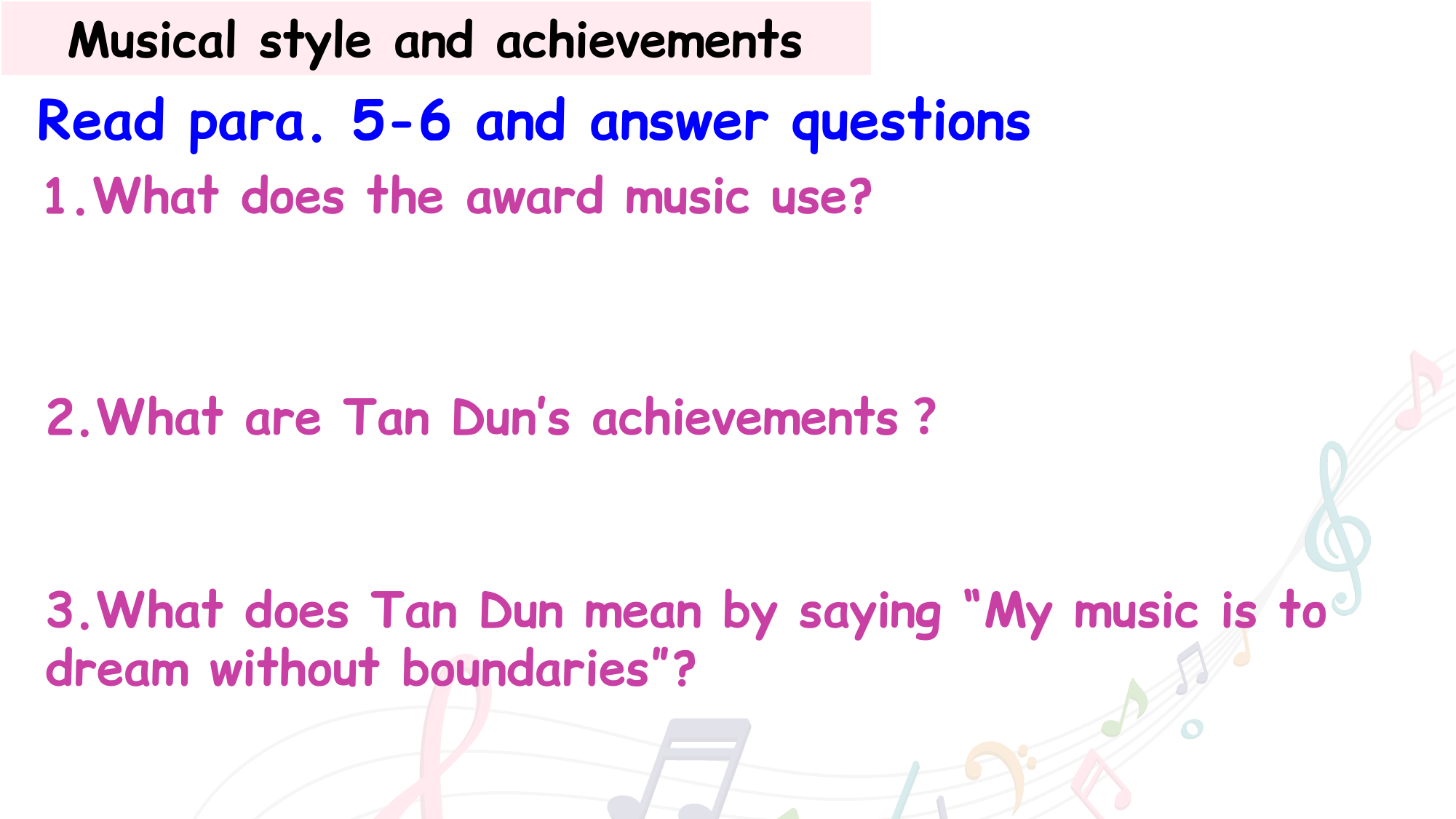

Musical style and achievements
Read para. 5-6 and answer questions
1.What does the award music use?
2.What are Tan Dun’s achievements？
3.What does Tan Dun mean by saying “My music is to dream without boundaries”?